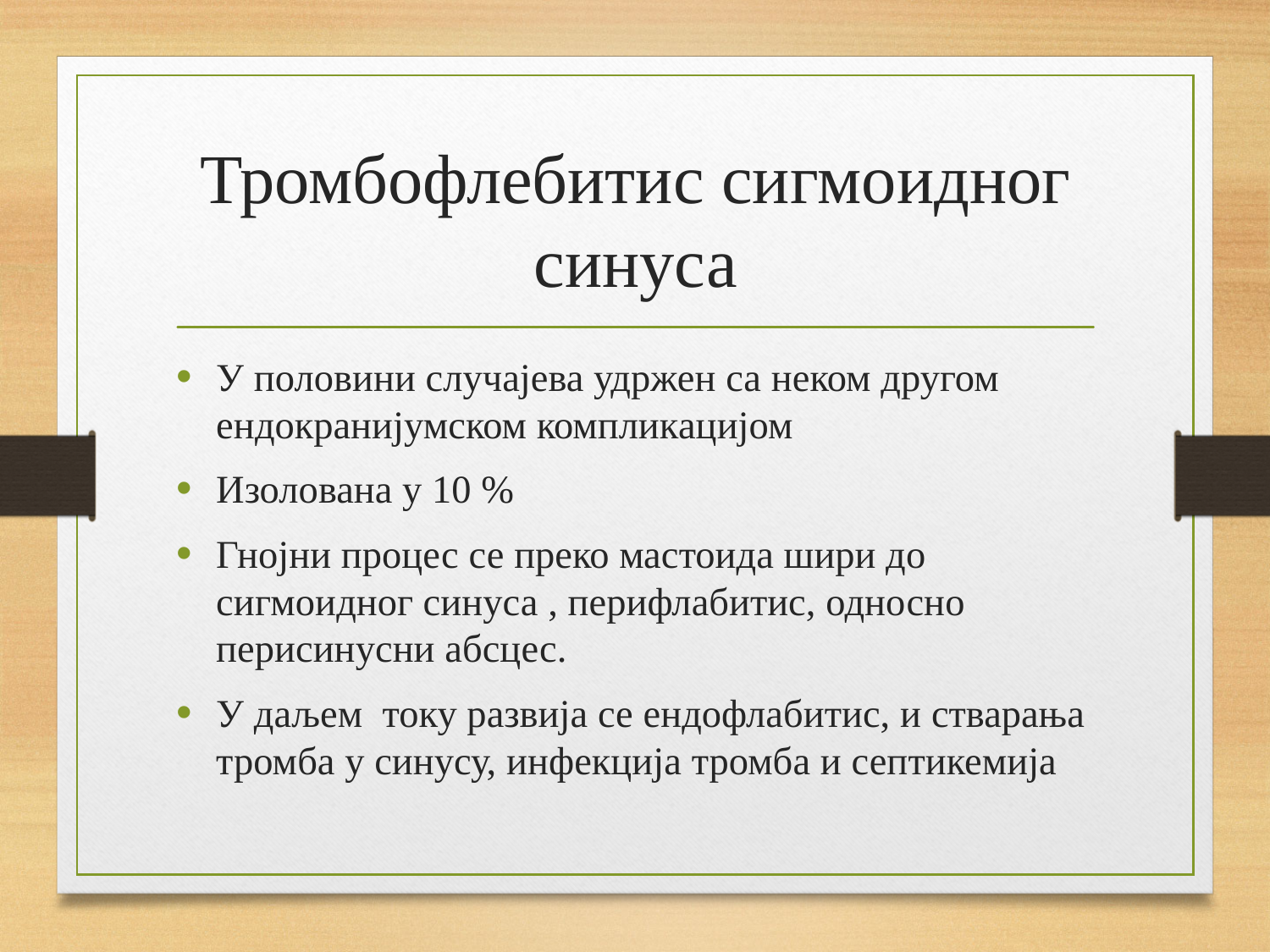

# Тромбофлебитис сигмоидног синуса
У половини случајева удржен са неком другом ендокранијумском компликацијом
Изолована у 10 %
Гнојни процес се преко мастоида шири до сигмоидног синуса , перифлабитис, односно перисинусни абсцес.
У даљем  току развија се ендофлабитис, и стварања тромба у синусу, инфекција тромба и септикемија